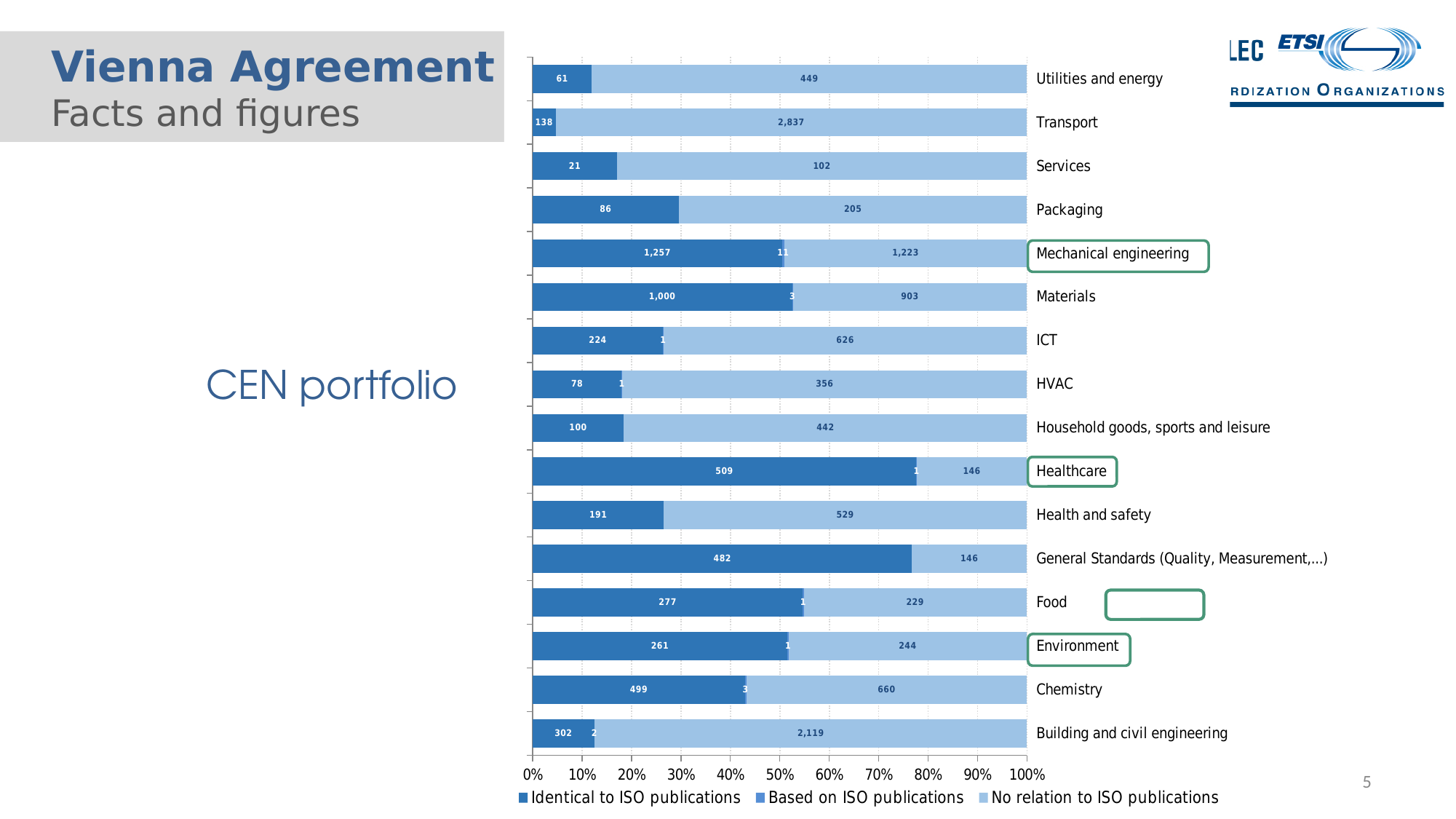

### Chart

| Category | Identical to ISO publications | Based on ISO publications | No relation to ISO publications |
|---|---|---|---|
| Building and civil engineering | 302.0 | 2.0 | 2119.0 |
| Chemistry | 499.0 | 3.0 | 660.0 |
| Environment | 261.0 | 1.0 | 244.0 |
| Food | 277.0 | 1.0 | 229.0 |
| General Standards (Quality, Measurement,...) | 482.0 | None | 146.0 |
| Health and safety | 191.0 | None | 529.0 |
| Healthcare | 509.0 | 1.0 | 146.0 |
| Household goods, sports and leisure | 100.0 | None | 442.0 |
| HVAC | 78.0 | 1.0 | 356.0 |
| ICT | 224.0 | 1.0 | 626.0 |
| Materials | 1000.0 | 3.0 | 903.0 |
| Mechanical engineering | 1257.0 | 11.0 | 1223.0 |
| Packaging | 86.0 | None | 205.0 |
| Services | 21.0 | None | 102.0 |
| Transport | 138.0 | None | 2837.0 |
| Utilities and energy | 61.0 | None | 449.0 |
#
Vienna Agreement
Facts and figures
CEN portfolio

5